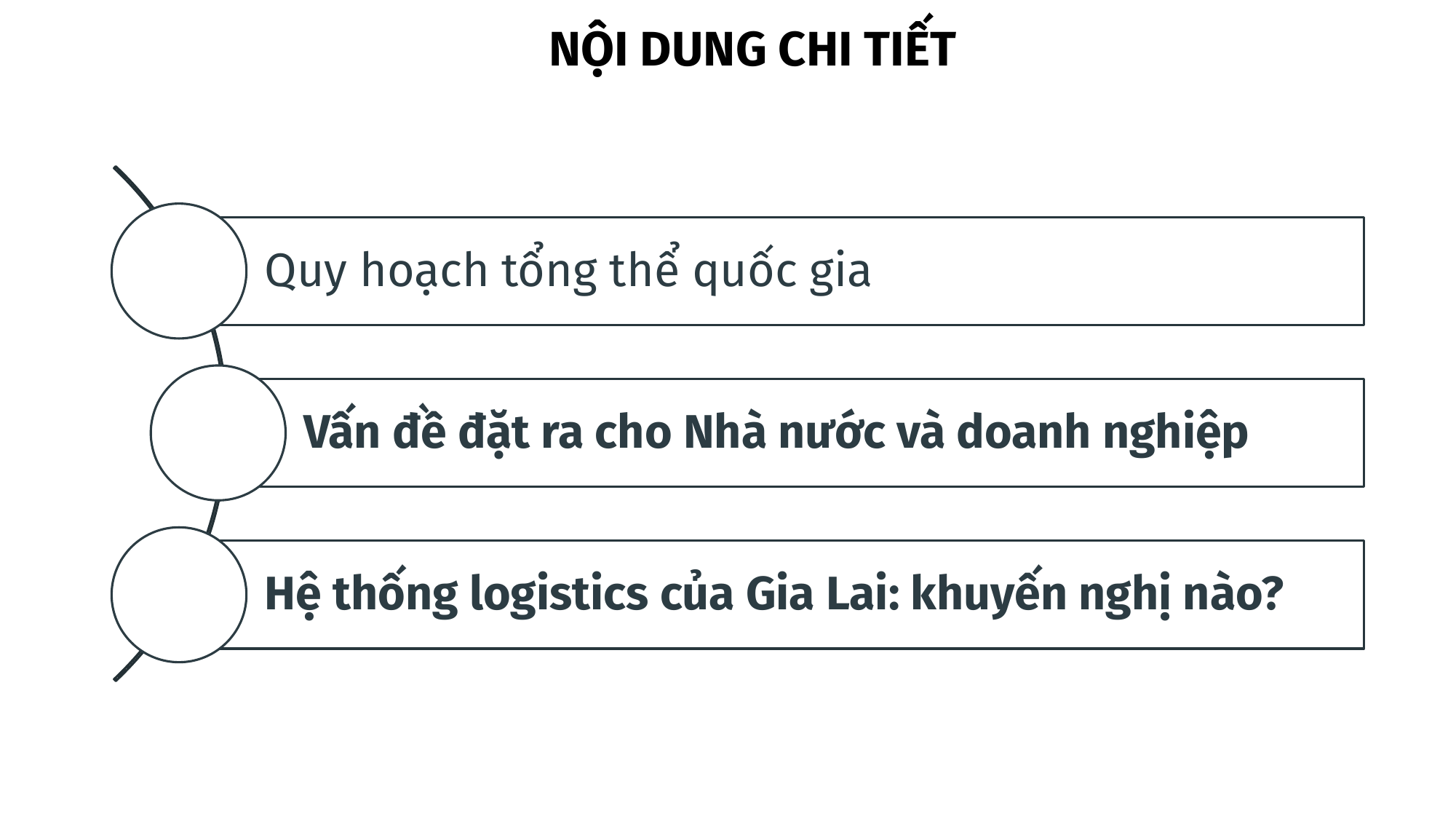

NỘI DUNG CHI TIẾT
Quy hoạch tổng thể quốc gia
Vấn đề đặt ra cho Nhà nước và doanh nghiệp
Hệ thống logistics của Gia Lai: khuyến nghị nào?